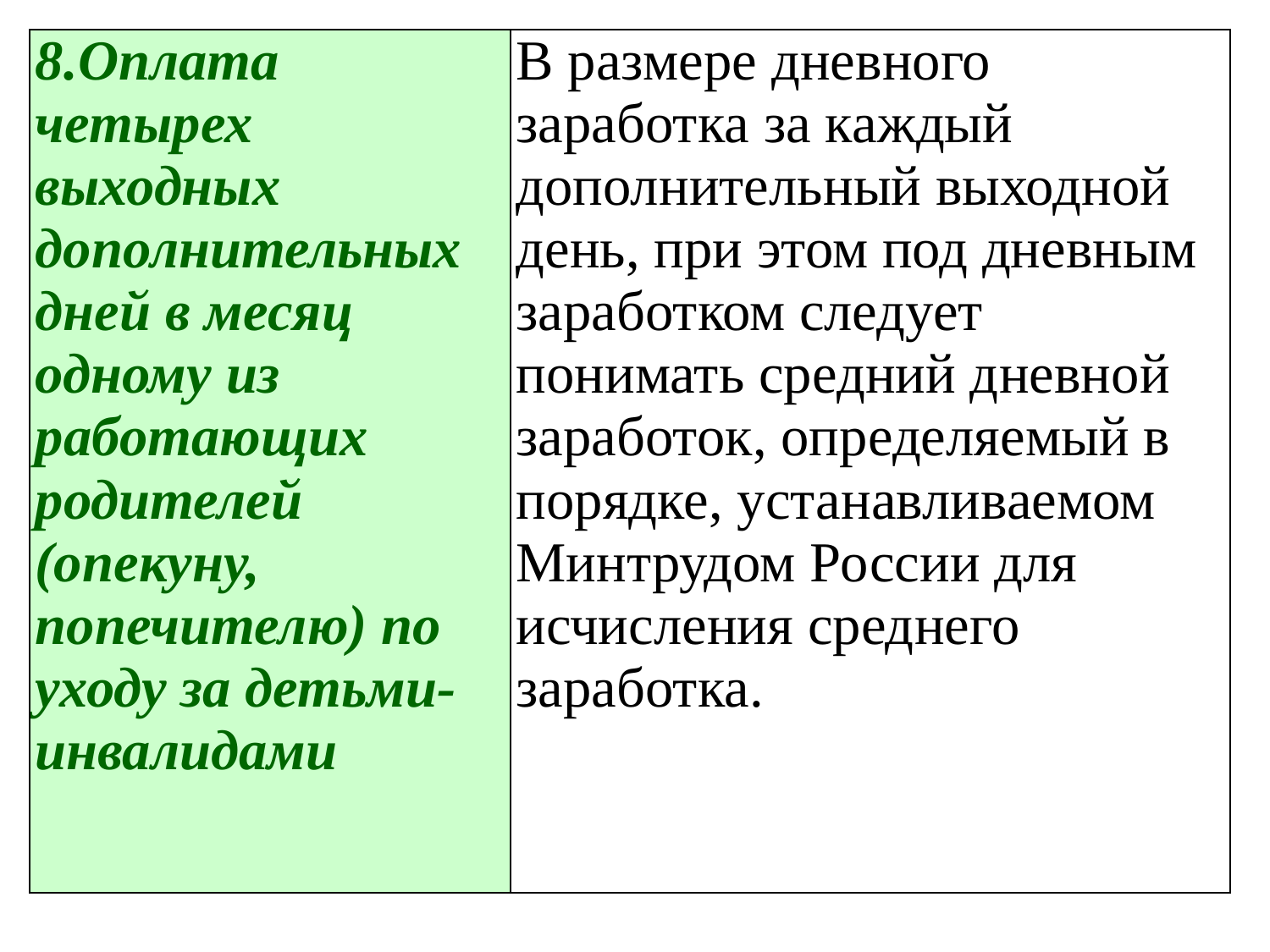

| 8.Оплата четырех выходных дополнительных дней в месяц одному из работающих родителей (опекуну, попечителю) по уходу за детьми-инвалидами | В размере дневного заработка за каждый дополнительный выходной день, при этом под дневным заработком следует понимать средний дневной заработок, определяемый в порядке, устанавливаемом Минтрудом России для исчисления среднего заработка. |
| --- | --- |